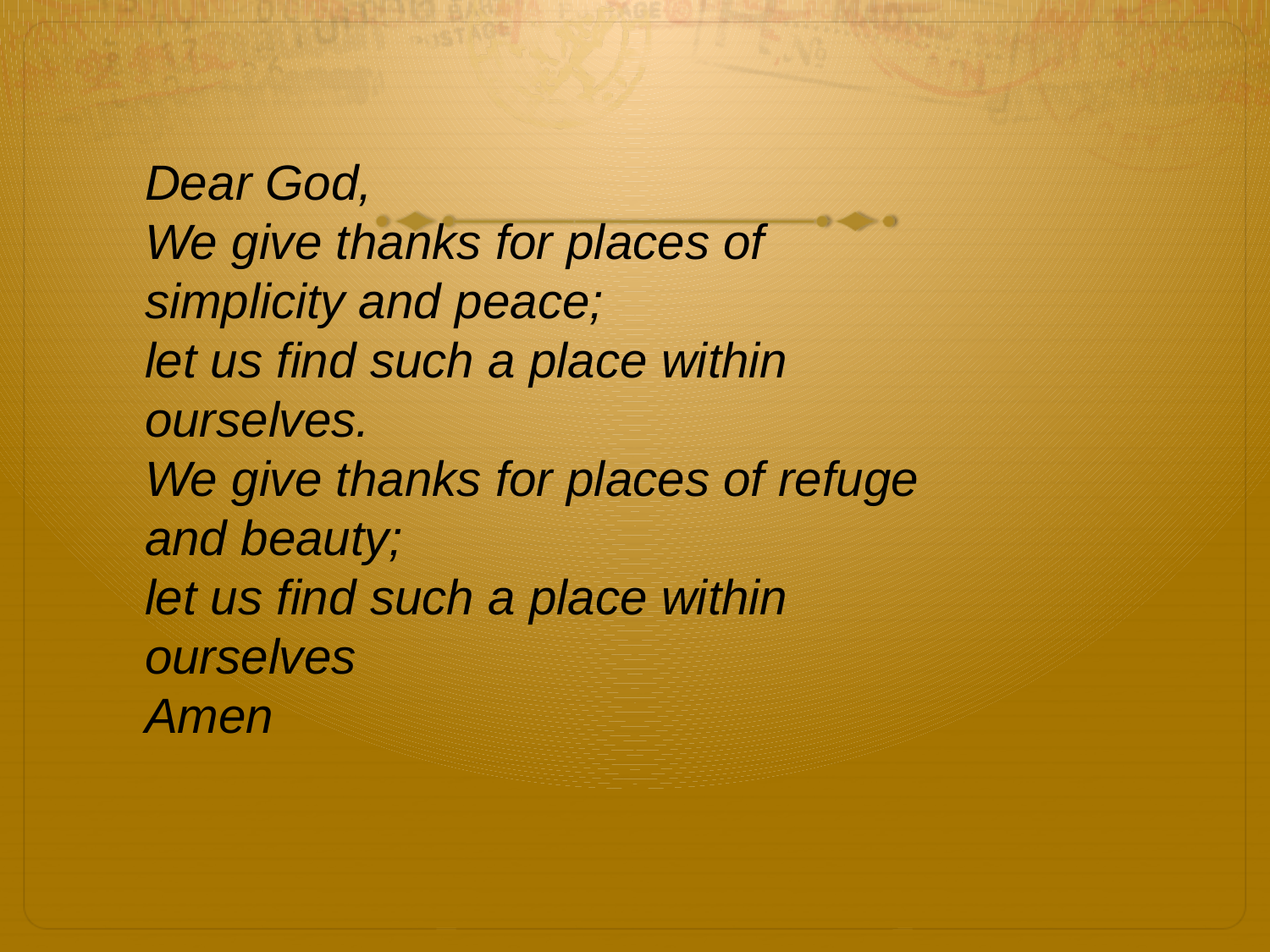

#
Dear God,
We give thanks for places of simplicity and peace;
let us find such a place within ourselves.
We give thanks for places of refuge and beauty;
let us find such a place within ourselves
Amen